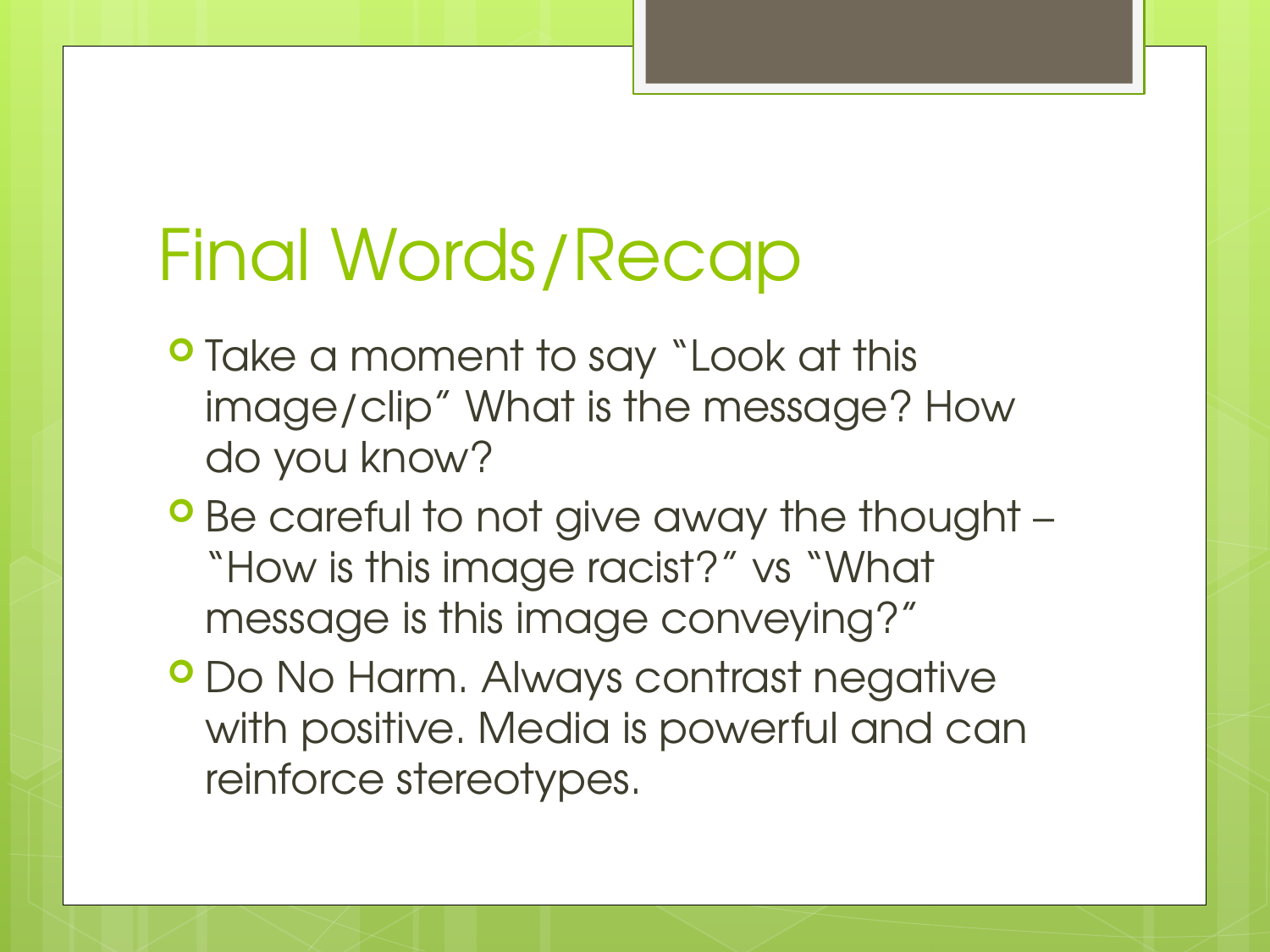

# Final Words/Recap
Take a moment to say “Look at this image/clip” What is the message? How do you know?
Be careful to not give away the thought – “How is this image racist?” vs “What message is this image conveying?”
Do No Harm. Always contrast negative with positive. Media is powerful and can reinforce stereotypes.